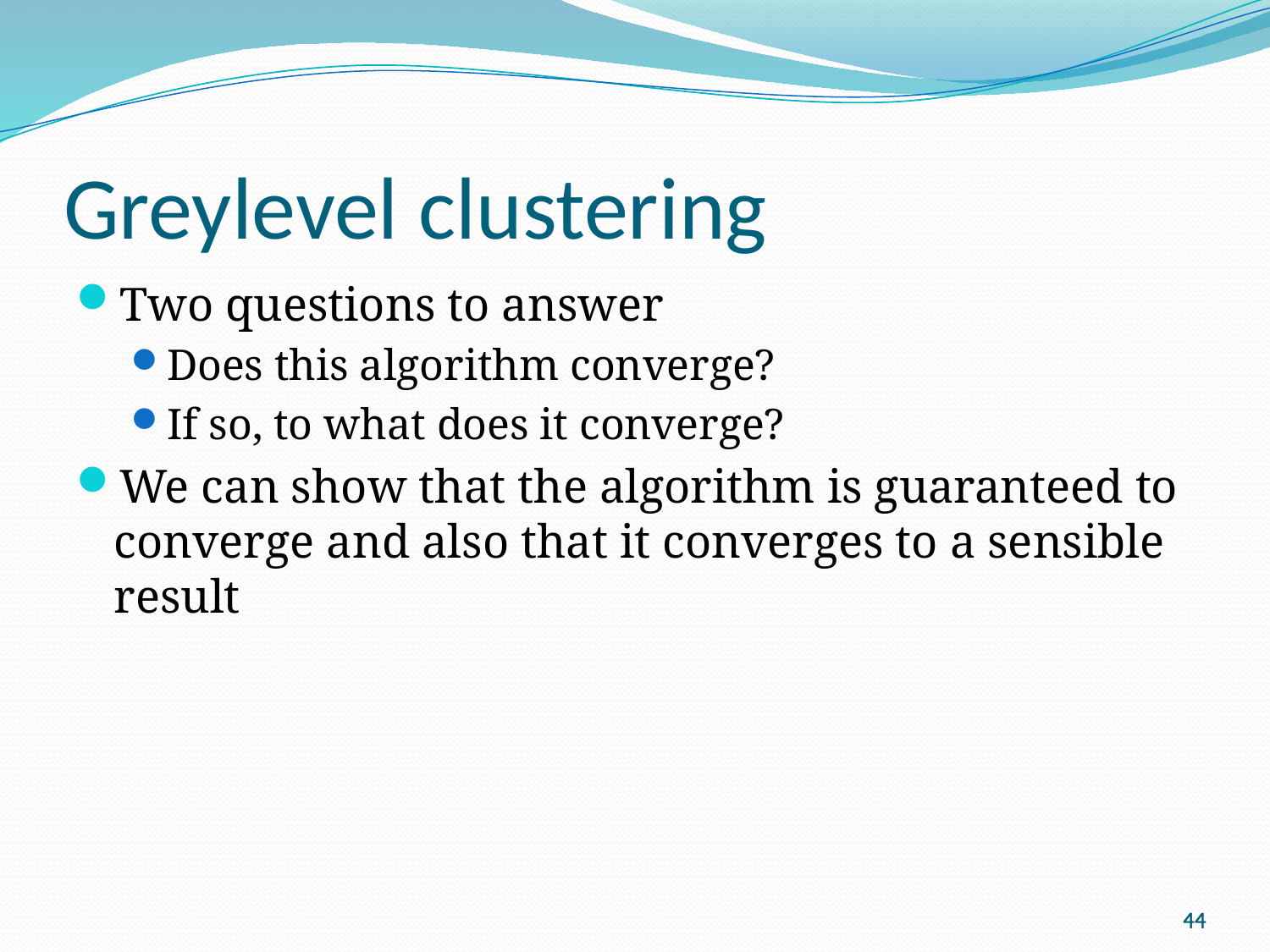

# Greylevel clustering
Two questions to answer
Does this algorithm converge?
If so, to what does it converge?
We can show that the algorithm is guaranteed to converge and also that it converges to a sensible result

44